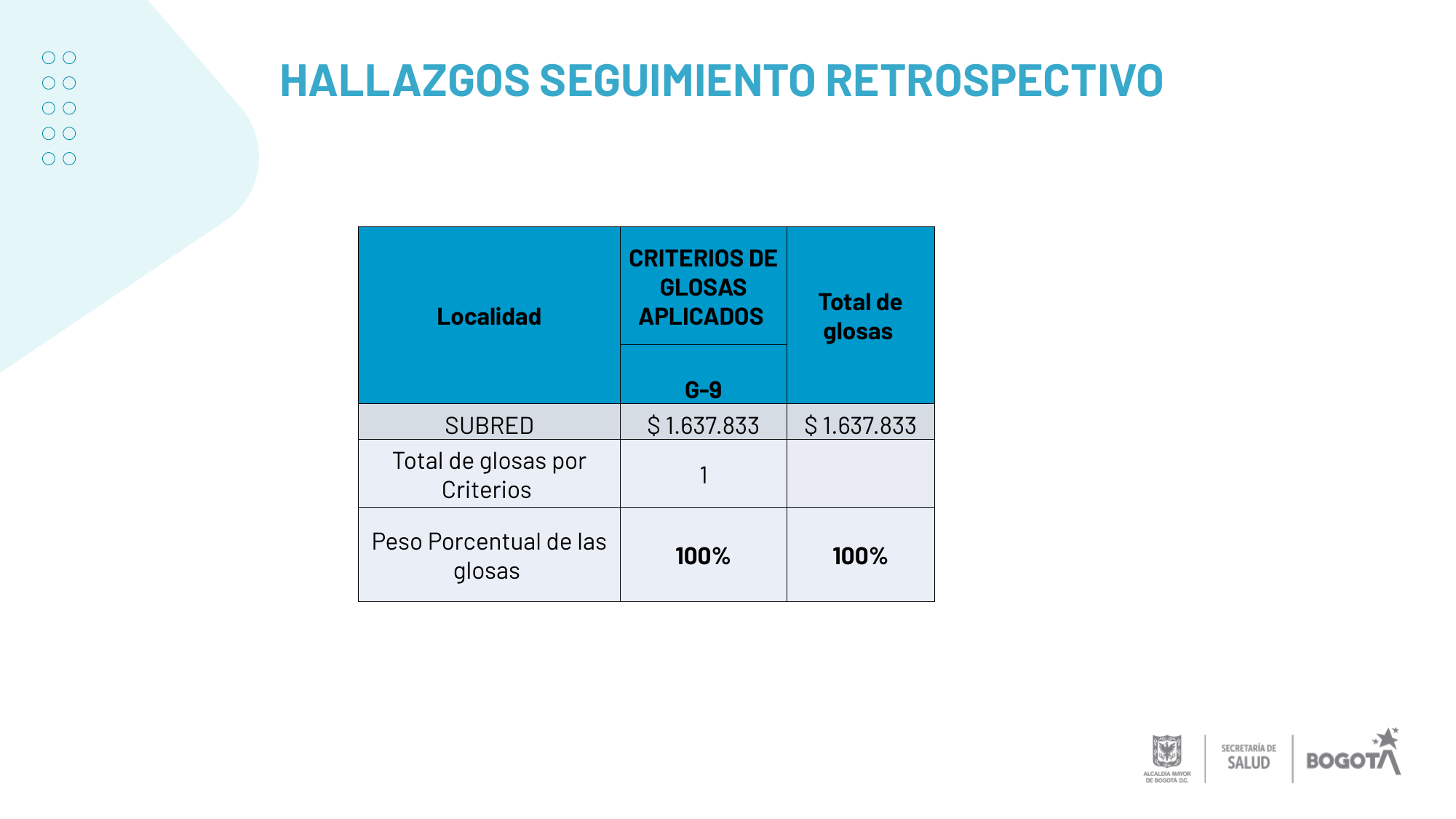

# HALLAZGOS SEGUIMIENTO RETROSPECTIVO
| Localidad | CRITERIOS DE GLOSAS APLICADOS | Total de glosas |
| --- | --- | --- |
|  | G-9 |  |
| SUBRED | $ 1.637.833 | $ 1.637.833 |
| Total de glosas por Criterios | 1 |  |
| Peso Porcentual de las glosas | 100% | 100% |